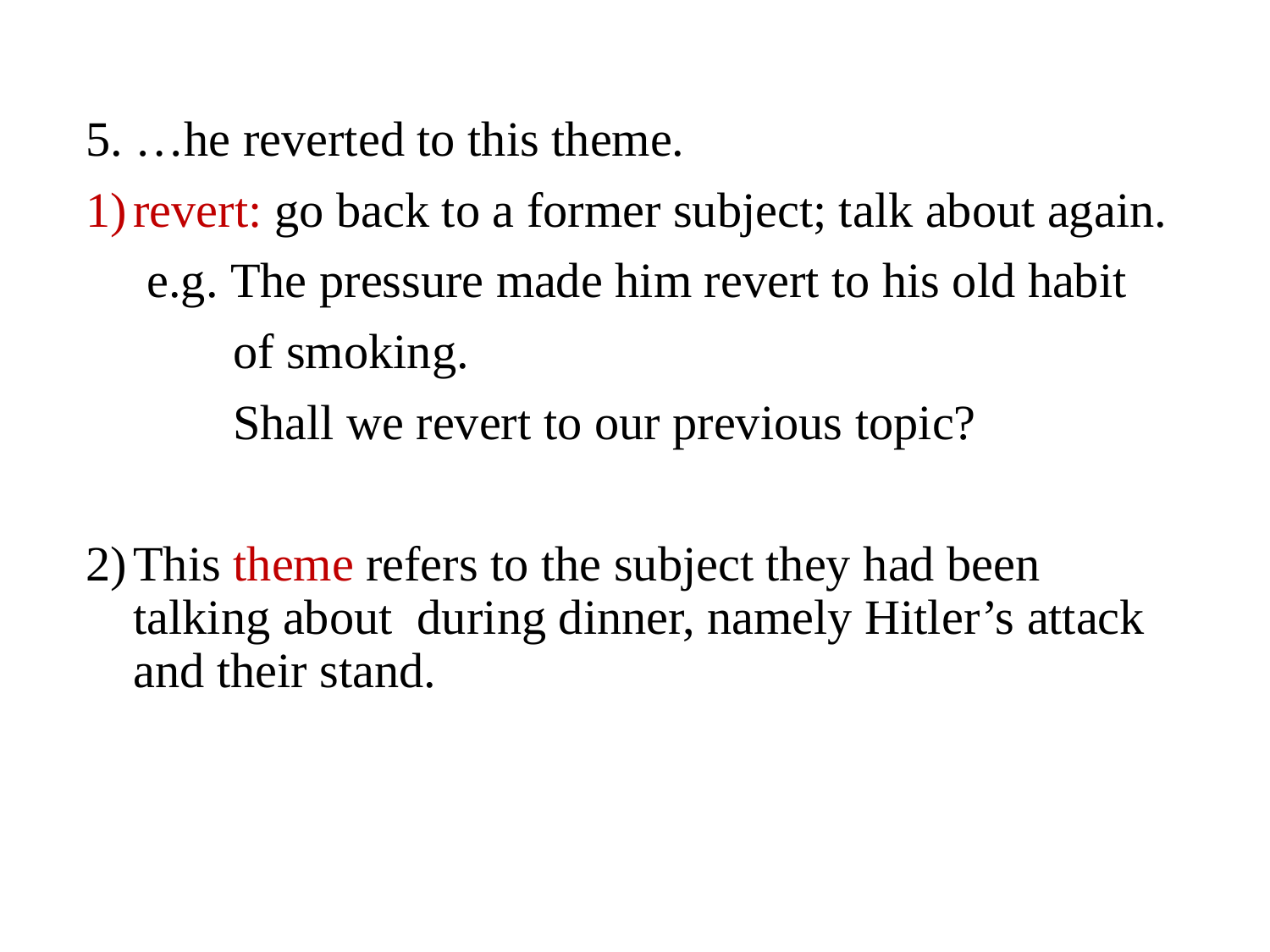

5. …he reverted to this theme.
revert: go back to a former subject; talk about again.
     e.g. The pressure made him revert to his old habit
            of smoking.
            Shall we revert to our previous topic?

This theme refers to the subject they had been talking about  during dinner, namely Hitler’s attack and their stand.